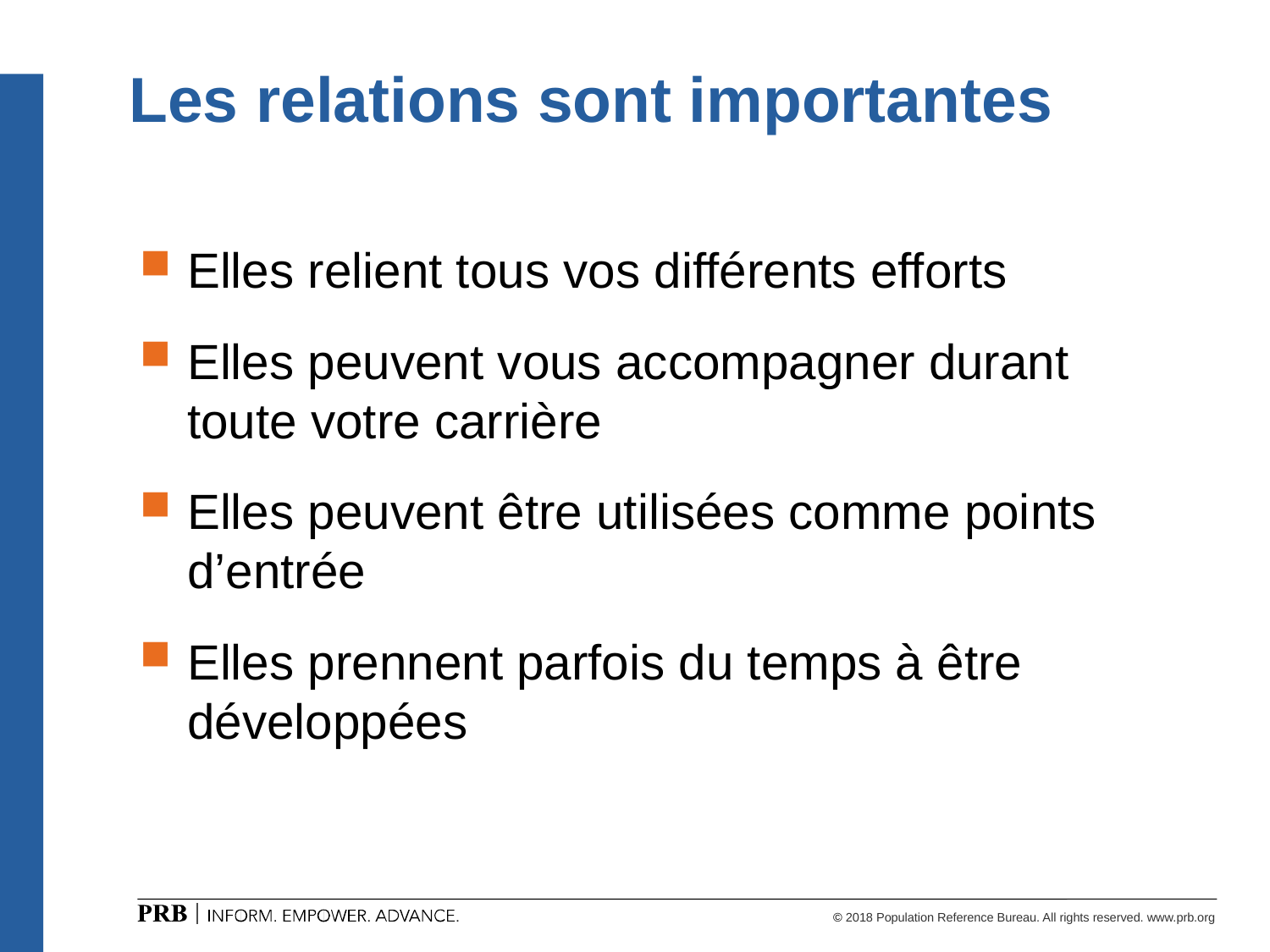

# Les relations sont importantes
Elles relient tous vos différents efforts
Elles peuvent vous accompagner durant toute votre carrière
Elles peuvent être utilisées comme points d’entrée
Elles prennent parfois du temps à être développées